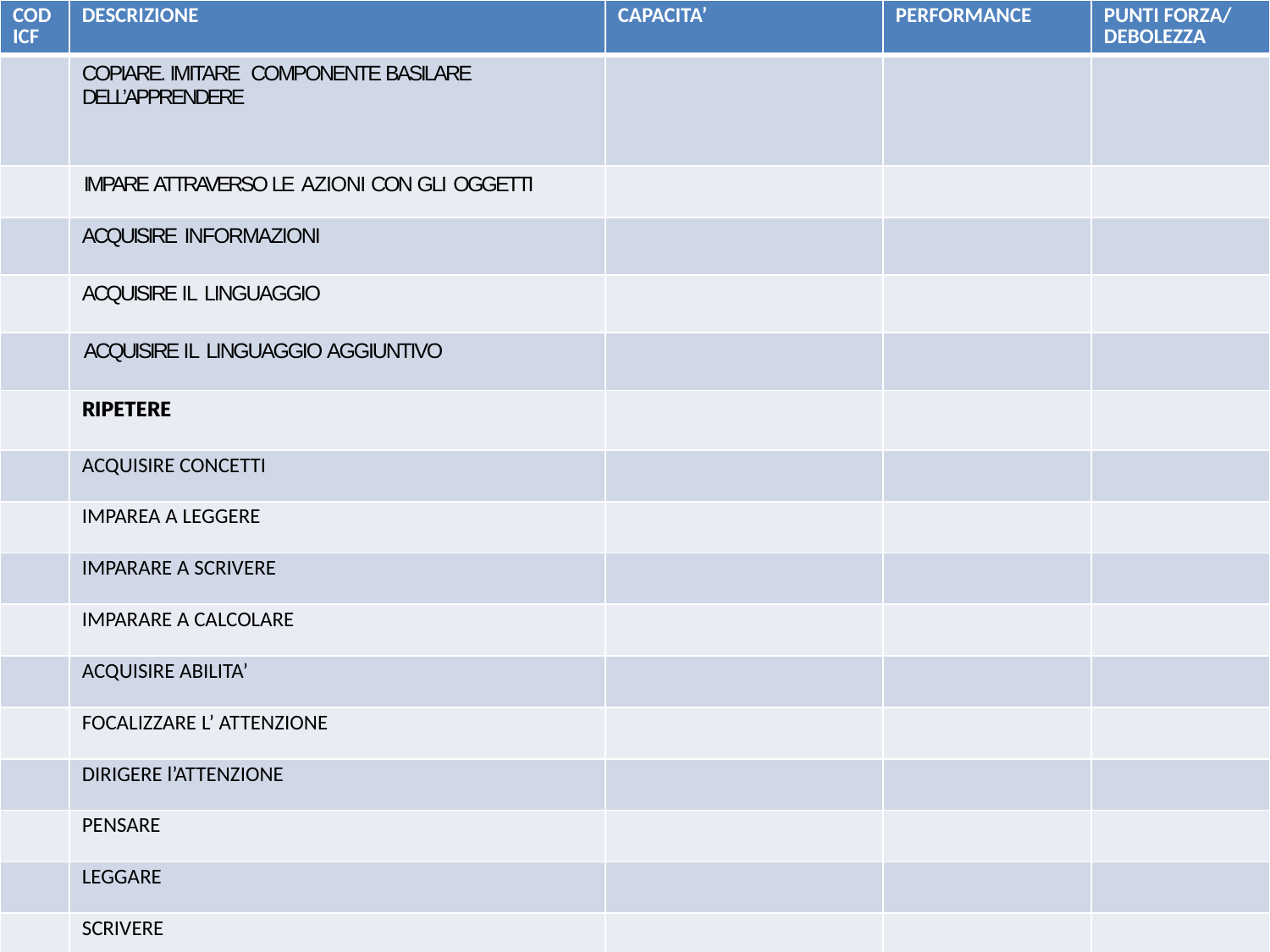

| COD ICF | DESCRIZIONE | CAPACITA’ | PERFORMANCE | PUNTI FORZA/ DEBOLEZZA |
| --- | --- | --- | --- | --- |
|  | COPIARE. IMITARE COMPONENTE BASILARE DELL’APPRENDERE |  |  |  |
|  | IMPARE ATTRAVERSO LE AZIONI CON GLI OGGETTI |  |  |  |
|  | ACQUISIRE INFORMAZIONI |  |  |  |
|  | ACQUISIRE IL LINGUAGGIO |  |  |  |
|  | ACQUISIRE IL LINGUAGGIO AGGIUNTIVO |  |  |  |
|  | RIPETERE |  |  |  |
|  | ACQUISIRE CONCETTI |  |  |  |
|  | IMPAREA A LEGGERE |  |  |  |
|  | IMPARARE A SCRIVERE |  |  |  |
|  | IMPARARE A CALCOLARE |  |  |  |
|  | ACQUISIRE ABILITA’ |  |  |  |
|  | FOCALIZZARE L’ ATTENZIONE |  |  |  |
|  | DIRIGERE l’ATTENZIONE |  |  |  |
|  | PENSARE |  |  |  |
|  | LEGGARE |  |  |  |
|  | SCRIVERE |  |  |  |
|  |  |  |  |  |
#